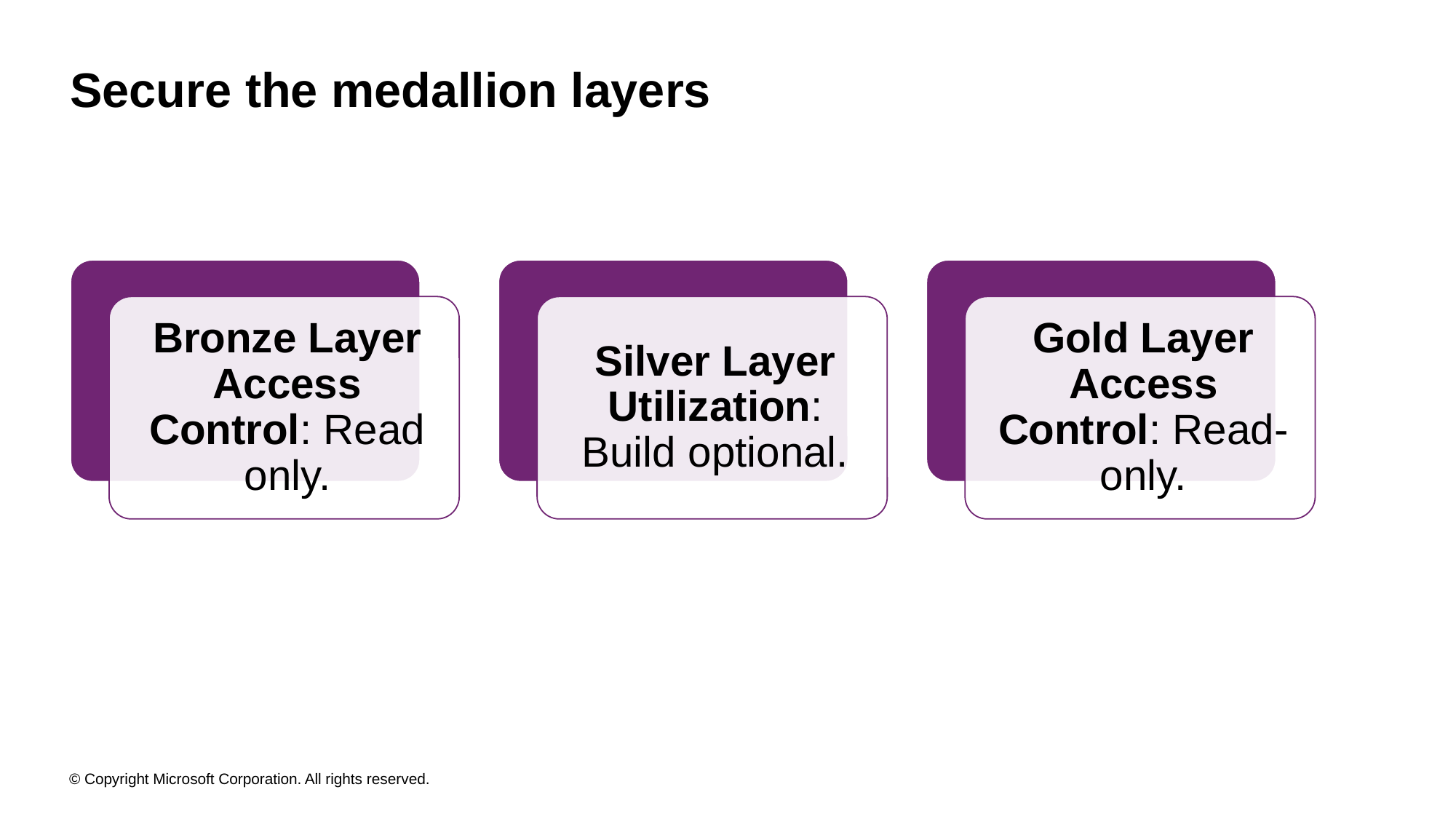

# Secure the medallion layers
Bronze Layer Access Control: Read only.
Silver Layer Utilization: Build optional.
Gold Layer Access Control: Read-only.
© Copyright Microsoft Corporation. All rights reserved.